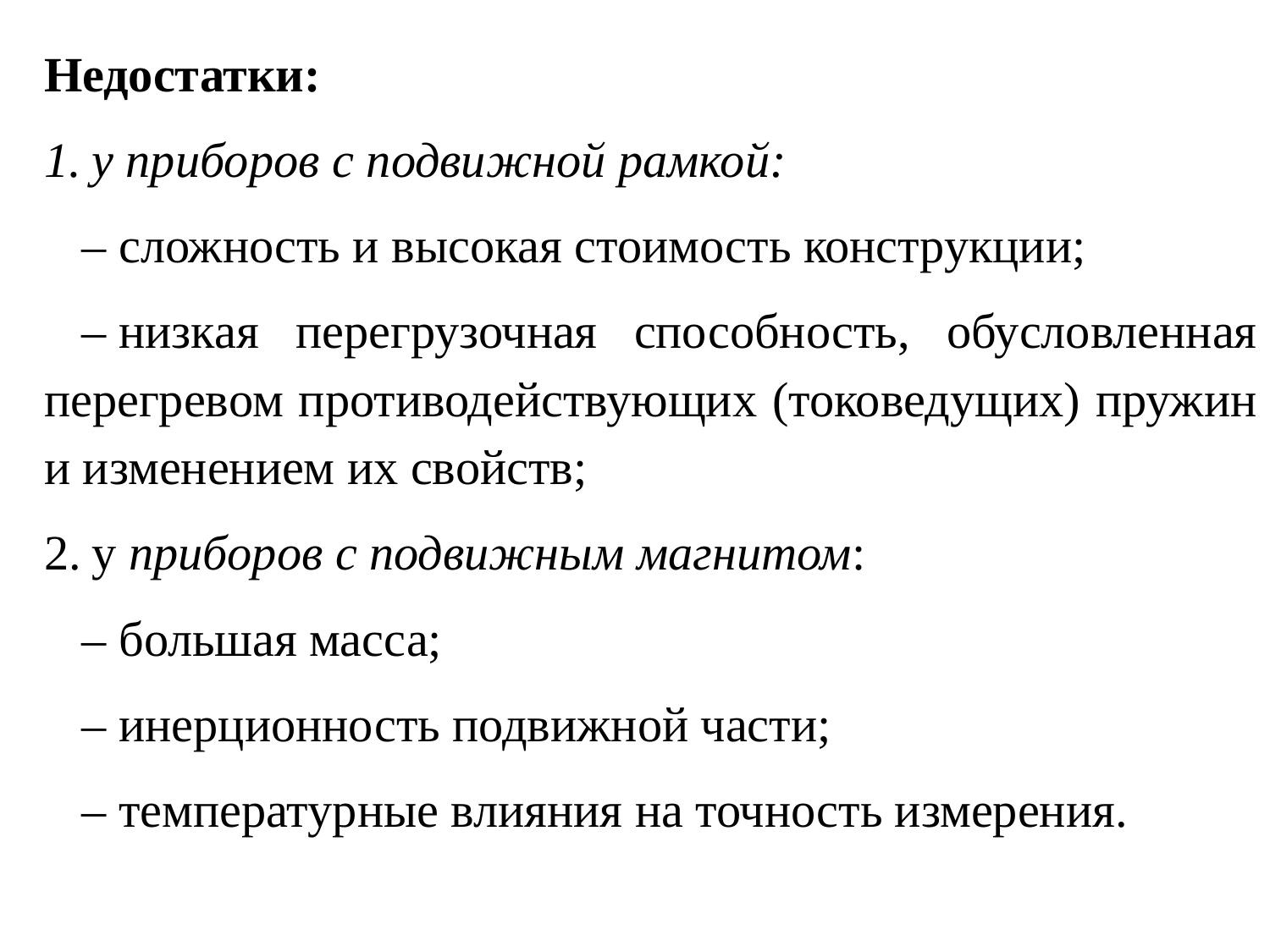

Недостатки:
у приборов с подвижной рамкой:
– сложность и высокая стоимость конструкции;
– низкая перегрузочная способность, обусловленная перегревом противодействующих (токоведущих) пружин и изменением их свойств;
у приборов с подвижным магнитом:
– большая масса;
– инерционность подвижной части;
– температурные влияния на точность измерения.